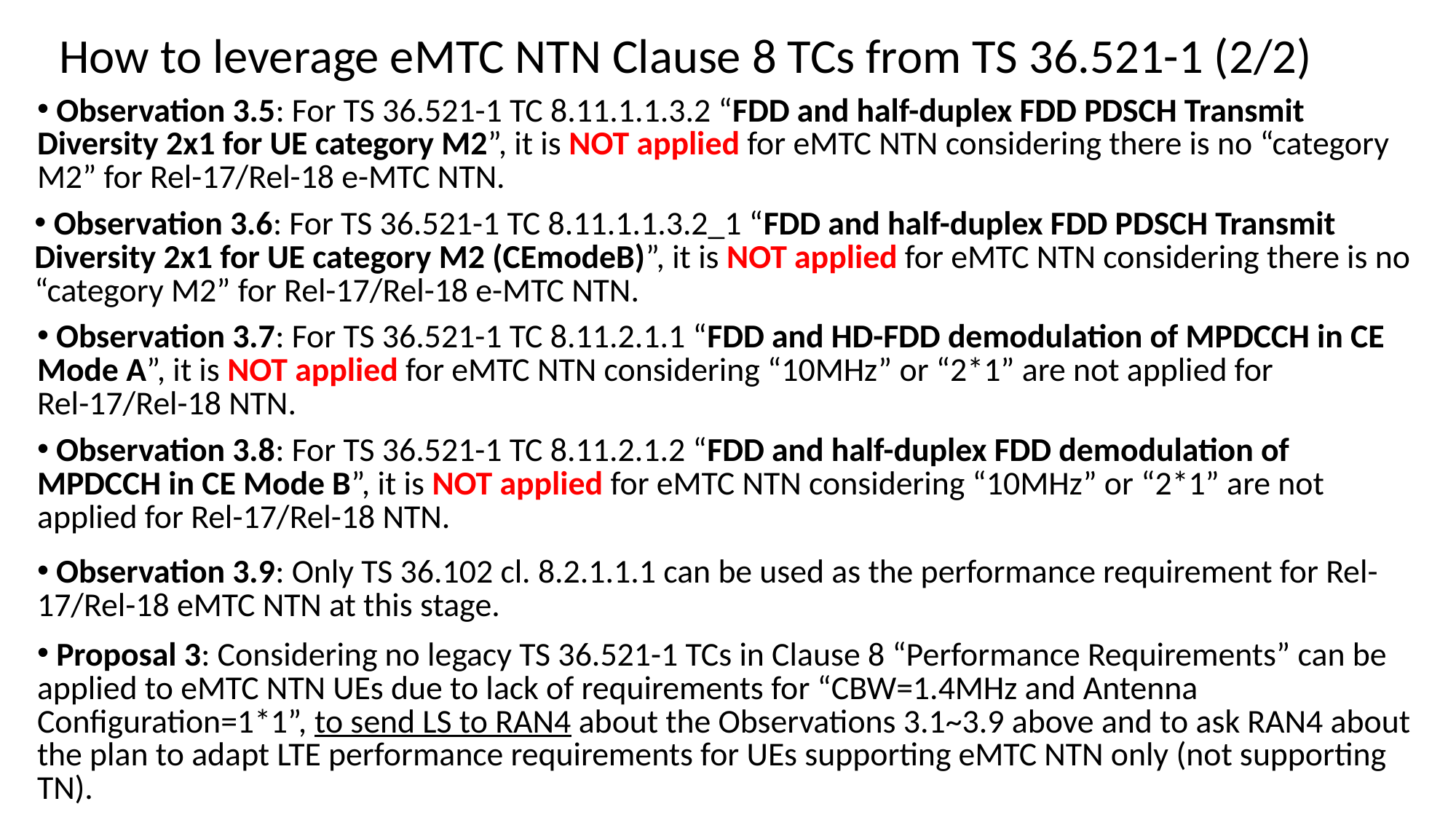

# How to leverage eMTC NTN Clause 8 TCs from TS 36.521-1 (2/2)
 Observation 3.5: For TS 36.521-1 TC 8.11.1.1.3.2 “FDD and half-duplex FDD PDSCH Transmit Diversity 2x1 for UE category M2”, it is NOT applied for eMTC NTN considering there is no “category M2” for Rel-17/Rel-18 e-MTC NTN.
 Observation 3.6: For TS 36.521-1 TC 8.11.1.1.3.2_1 “FDD and half-duplex FDD PDSCH Transmit Diversity 2x1 for UE category M2 (CEmodeB)”, it is NOT applied for eMTC NTN considering there is no “category M2” for Rel-17/Rel-18 e-MTC NTN.
 Observation 3.7: For TS 36.521-1 TC 8.11.2.1.1 “FDD and HD-FDD demodulation of MPDCCH in CE Mode A”, it is NOT applied for eMTC NTN considering “10MHz” or “2*1” are not applied for Rel-17/Rel-18 NTN.
 Observation 3.8: For TS 36.521-1 TC 8.11.2.1.2 “FDD and half-duplex FDD demodulation of MPDCCH in CE Mode B”, it is NOT applied for eMTC NTN considering “10MHz” or “2*1” are not applied for Rel-17/Rel-18 NTN.
 Observation 3.9: Only TS 36.102 cl. 8.2.1.1.1 can be used as the performance requirement for Rel-17/Rel-18 eMTC NTN at this stage.
 Proposal 3: Considering no legacy TS 36.521-1 TCs in Clause 8 “Performance Requirements” can be applied to eMTC NTN UEs due to lack of requirements for “CBW=1.4MHz and Antenna Configuration=1*1”, to send LS to RAN4 about the Observations 3.1~3.9 above and to ask RAN4 about the plan to adapt LTE performance requirements for UEs supporting eMTC NTN only (not supporting TN).